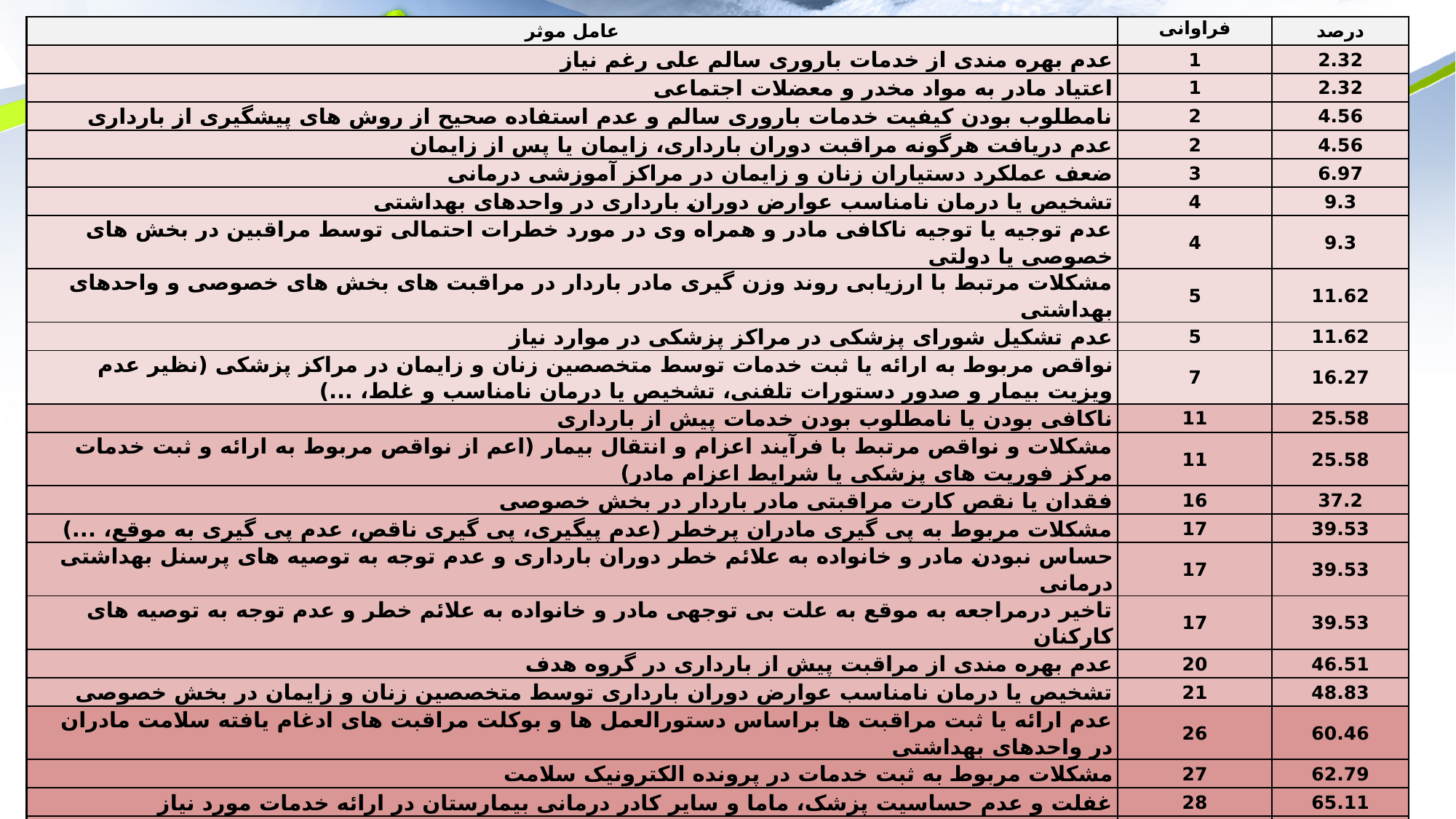

| عامل موثر | فراوانی | درصد |
| --- | --- | --- |
| عدم بهره مندی از خدمات باروری سالم علی رغم نیاز | 1 | 2.32 |
| اعتیاد مادر به مواد مخدر و معضلات اجتماعی | 1 | 2.32 |
| نامطلوب بودن کیفیت خدمات باروری سالم و عدم استفاده صحیح از روش های پیشگیری از بارداری | 2 | 4.56 |
| عدم دریافت هرگونه مراقبت دوران بارداری، زایمان یا پس از زایمان | 2 | 4.56 |
| ضعف عملکرد دستیاران زنان و زایمان در مراکز آموزشی درمانی | 3 | 6.97 |
| تشخیص یا درمان نامناسب عوارض دوران بارداری در واحدهای بهداشتی | 4 | 9.3 |
| عدم توجیه یا توجیه ناکافی مادر و همراه وی در مورد خطرات احتمالی توسط مراقبین در بخش های خصوصی یا دولتی | 4 | 9.3 |
| مشکلات مرتبط با ارزیابی روند وزن گیری مادر باردار در مراقبت های بخش های خصوصی و واحدهای بهداشتی | 5 | 11.62 |
| عدم تشکیل شورای پزشکی در مراکز پزشکی در موارد نیاز | 5 | 11.62 |
| نواقص مربوط به ارائه یا ثبت خدمات توسط متخصصین زنان و زایمان در مراکز پزشکی (نظیر عدم ویزیت بیمار و صدور دستورات تلفنی، تشخیص یا درمان نامناسب و غلط، ...) | 7 | 16.27 |
| ناکافی بودن یا نامطلوب بودن خدمات پیش از بارداری | 11 | 25.58 |
| مشکلات و نواقص مرتبط با فرآیند اعزام و انتقال بیمار (اعم از نواقص مربوط به ارائه و ثبت خدمات مرکز فوریت های پزشکی یا شرایط اعزام مادر) | 11 | 25.58 |
| فقدان یا نقص کارت مراقبتی مادر باردار در بخش خصوصی | 16 | 37.2 |
| مشکلات مربوط به پی گیری مادران پرخطر (عدم پیگیری، پی گیری ناقص، عدم پی گیری به موقع، ...) | 17 | 39.53 |
| حساس نبودن مادر و خانواده به علائم خطر دوران بارداری و عدم توجه به توصیه های پرسنل بهداشتی درمانی | 17 | 39.53 |
| تاخیر درمراجعه به موقع به علت بی توجهی مادر و خانواده به علائم خطر و عدم توجه به توصیه های کارکنان | 17 | 39.53 |
| عدم بهره مندی از مراقبت پیش از بارداری در گروه هدف | 20 | 46.51 |
| تشخیص یا درمان نامناسب عوارض دوران بارداری توسط متخصصین زنان و زایمان در بخش خصوصی | 21 | 48.83 |
| عدم ارائه یا ثبت مراقبت ها براساس دستورالعمل ها و بوکلت مراقبت های ادغام یافته سلامت مادران در واحدهای بهداشتی | 26 | 60.46 |
| مشکلات مربوط به ثبت خدمات در پرونده الکترونیک سلامت | 27 | 62.79 |
| غفلت و عدم حساسیت پزشک، ماما و سایر کادر درمانی بیمارستان در ارائه خدمات مورد نیاز | 28 | 65.11 |
| عدم حساسیت و بی توجهی پزشکان و سایر کارکنان به وضعیت مادر و تاخیر در ارائه خدمات مورد نیاز به مادر در مراکز پزشکی | 35 | 81.39 |